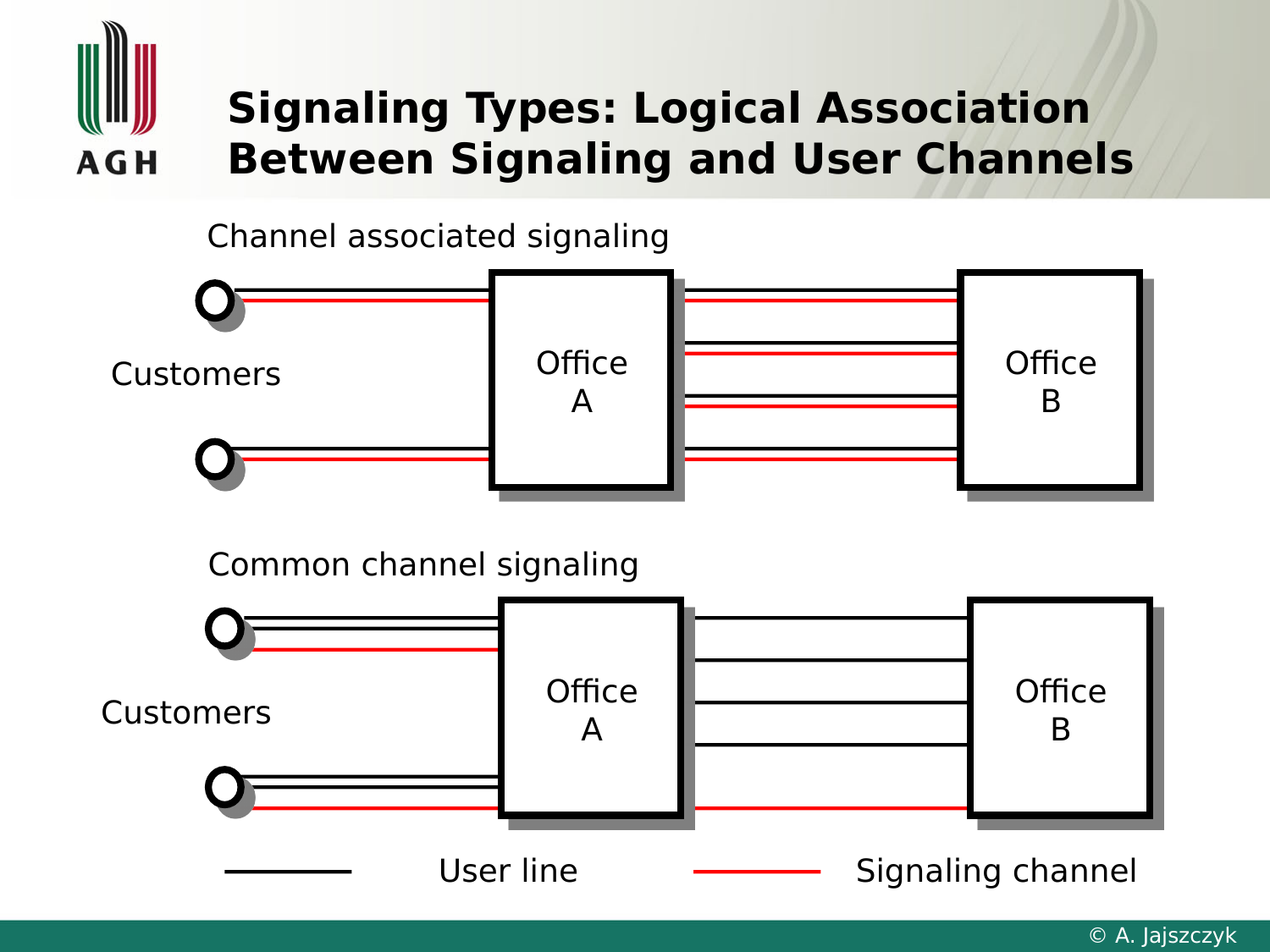

# Signaling Types: Logical Association Between Signaling and User Channels
Channel associated signaling

Office
A
Office
B

Customers

Common channel signaling

Office
A
Office
B
Customers

User line

Signaling channel